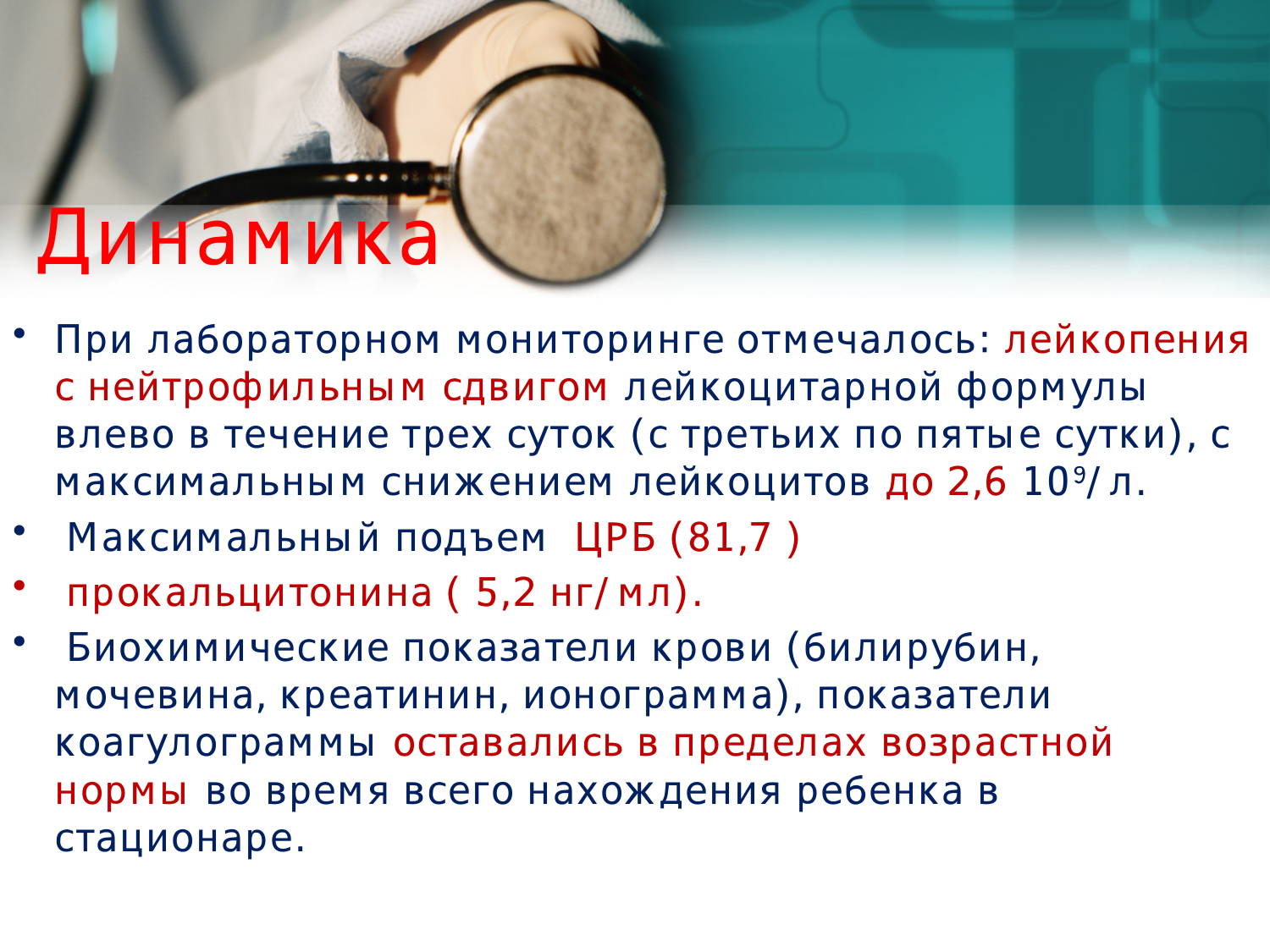

# Динамика
При лабораторном мониторинге отмечалось: лейкопения с нейтрофильным сдвигом лейкоцитарной формулы влево в течение трех суток (с третьих по пятые сутки), с максимальным снижением лейкоцитов до 2,6 109/л.
 Максимальный подъем  ЦРБ (81,7 )
 прокальцитонина ( 5,2 нг/мл).
 Биохимические показатели крови (билирубин, мочевина, креатинин, ионограмма), показатели коагулограммы оставались в пределах возрастной нормы во время всего нахождения ребенка в стационаре.